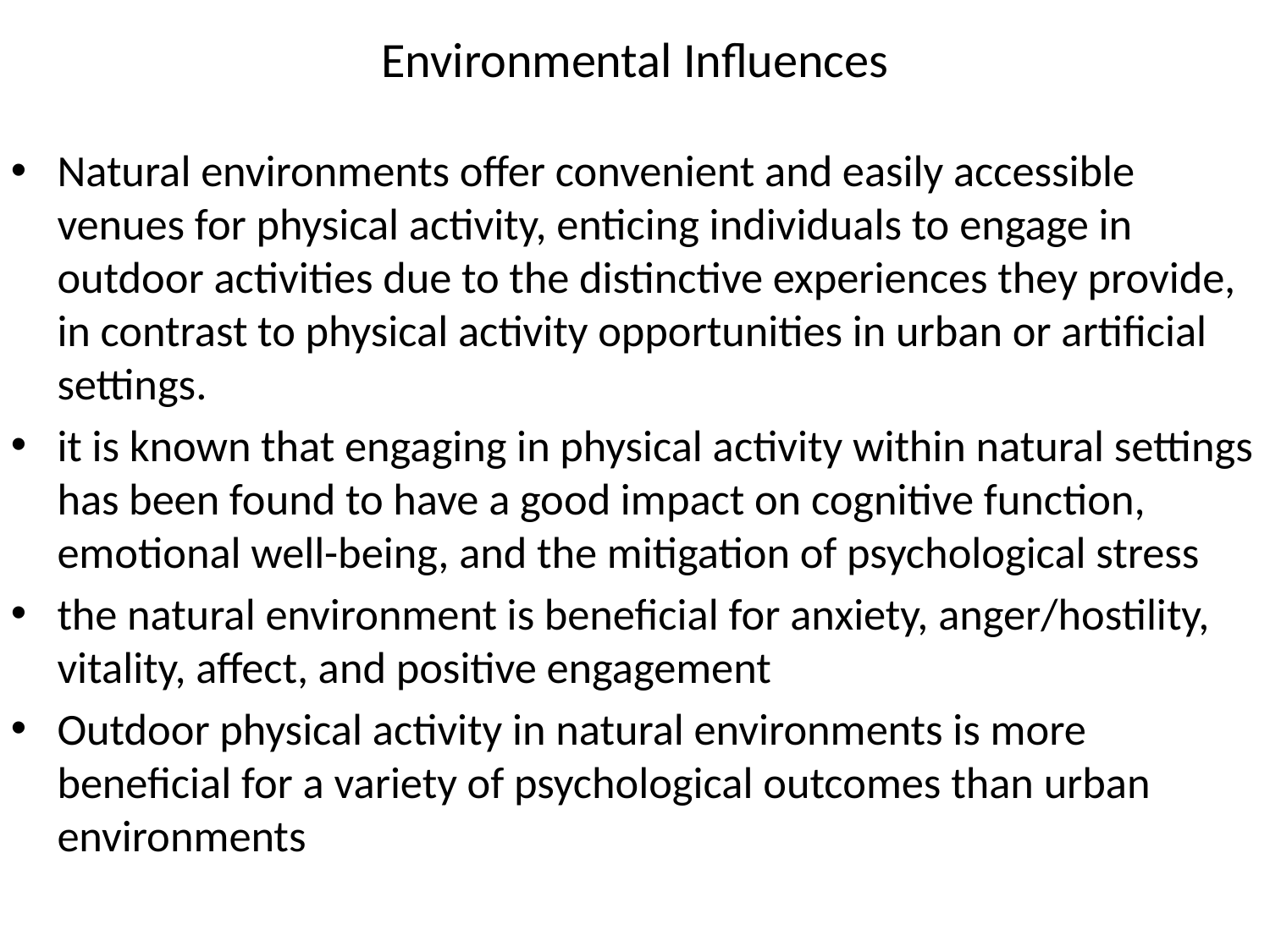

# Environmental Influences
Natural environments offer convenient and easily accessible venues for physical activity, enticing individuals to engage in outdoor activities due to the distinctive experiences they provide, in contrast to physical activity opportunities in urban or artificial settings.
it is known that engaging in physical activity within natural settings has been found to have a good impact on cognitive function, emotional well-being, and the mitigation of psychological stress
the natural environment is beneficial for anxiety, anger/hostility, vitality, affect, and positive engagement
Outdoor physical activity in natural environments is more beneficial for a variety of psychological outcomes than urban environments